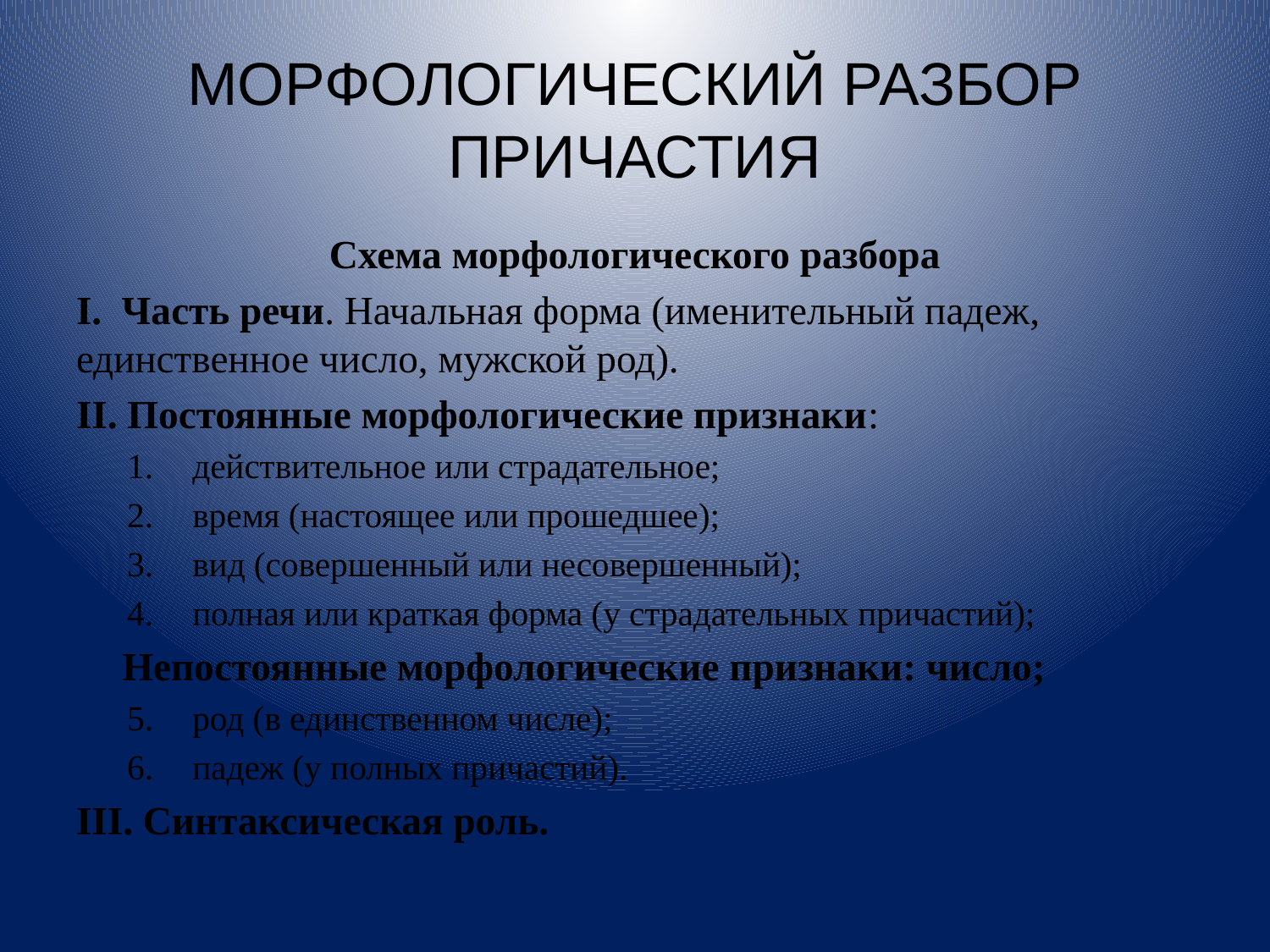

# МОРФОЛОГИЧЕСКИЙ РАЗБОР ПРИЧАСТИЯ
Схема морфологического разбора
I.  Часть речи. Начальная форма (именительный падеж, единственное число, мужской род).
II. Постоянные морфологические признаки:
действительное или страдательное;
время (настоящее или прошедшее);
вид (совершенный или несовершенный);
полная или краткая форма (у страдательных причастий);
Непостоянные морфологические признаки: число;
род (в единственном числе);
падеж (у полных причастий).
III. Синтаксическая роль.